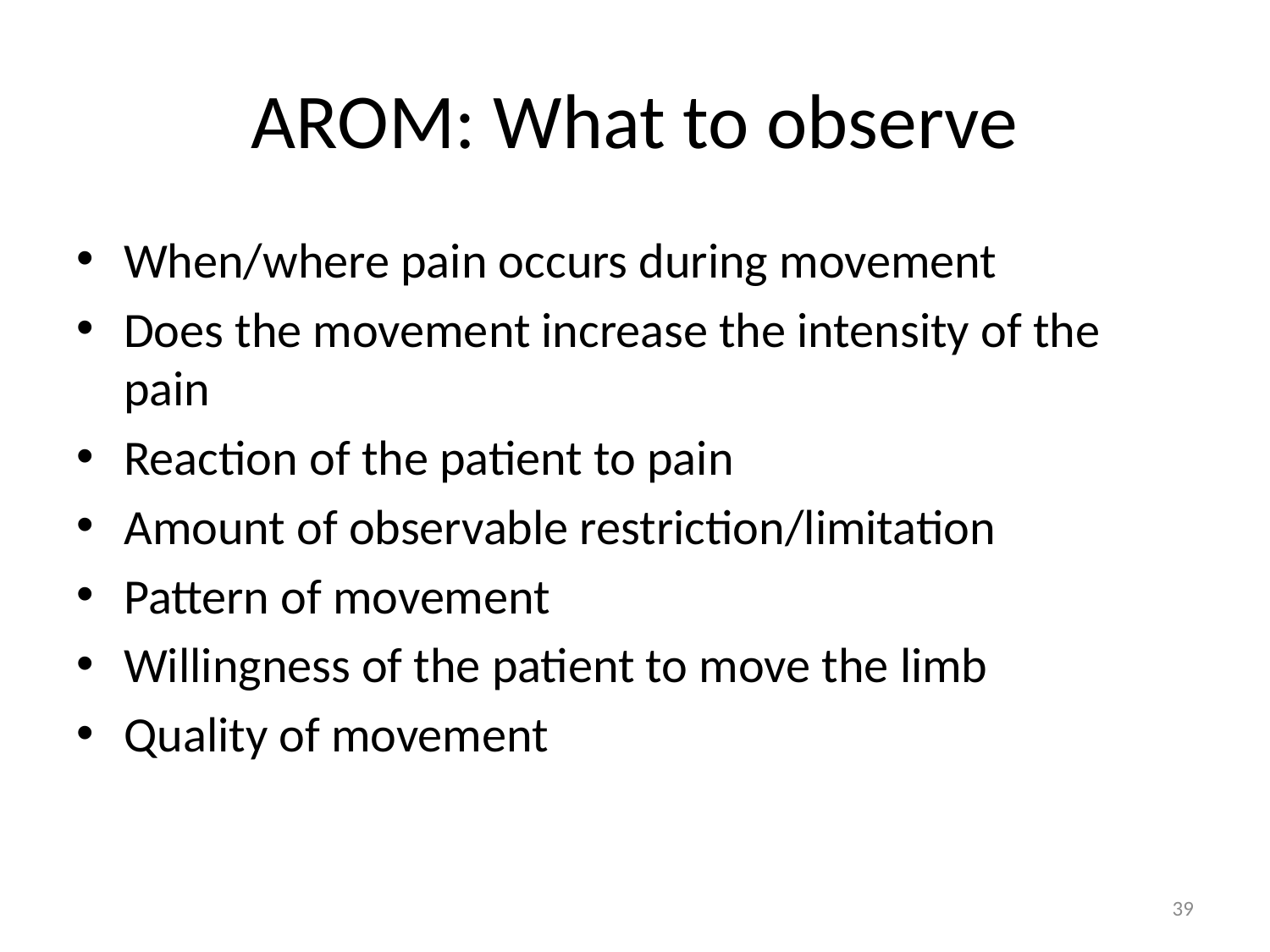

# AROM: What to observe
When/where pain occurs during movement
Does the movement increase the intensity of the pain
Reaction of the patient to pain
Amount of observable restriction/limitation
Pattern of movement
Willingness of the patient to move the limb
Quality of movement
39